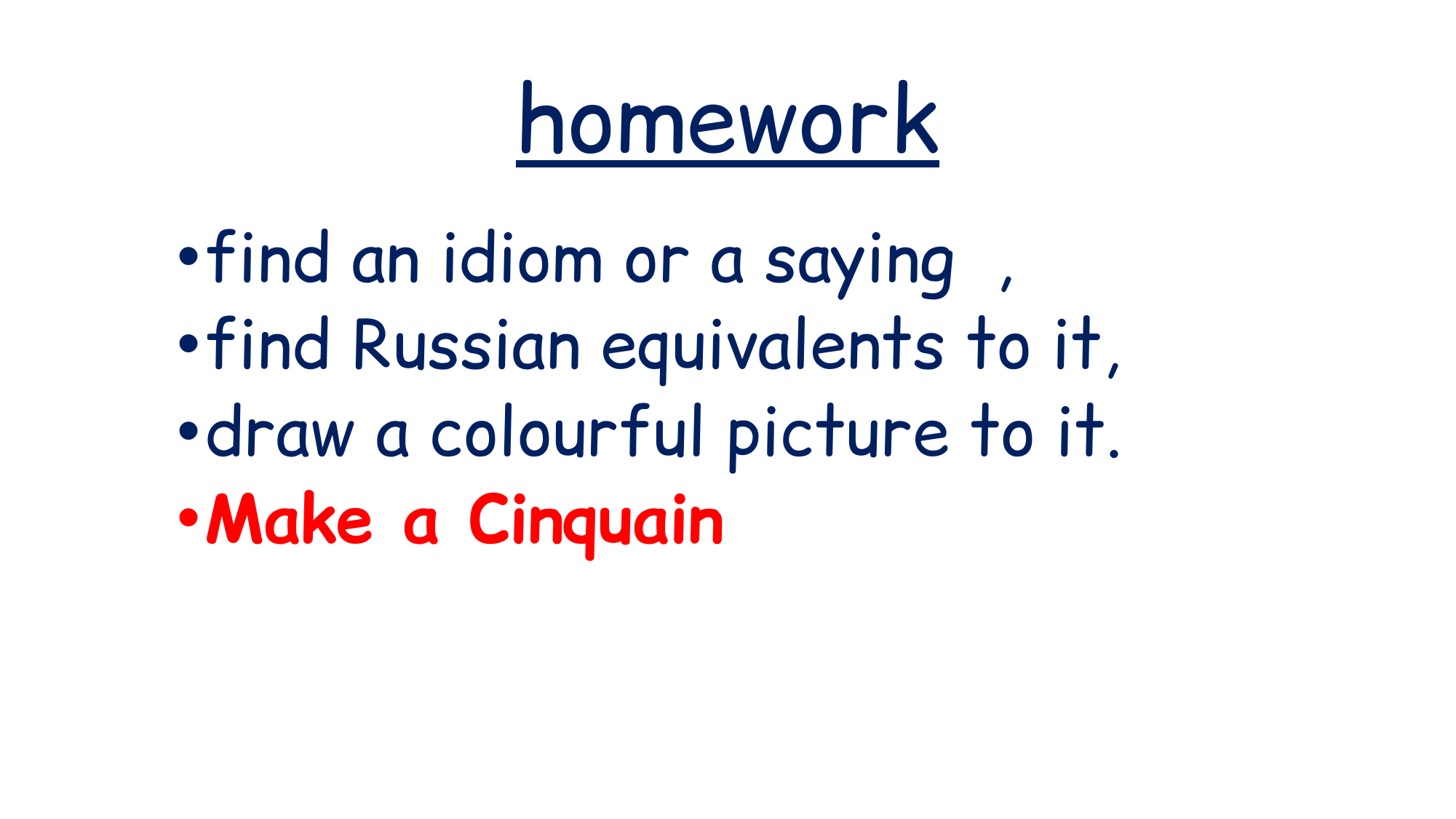

# homework
find an idiom or a saying  ,
find Russian equivalents to it,
draw a colourful picture to it.
Make a Cinquain